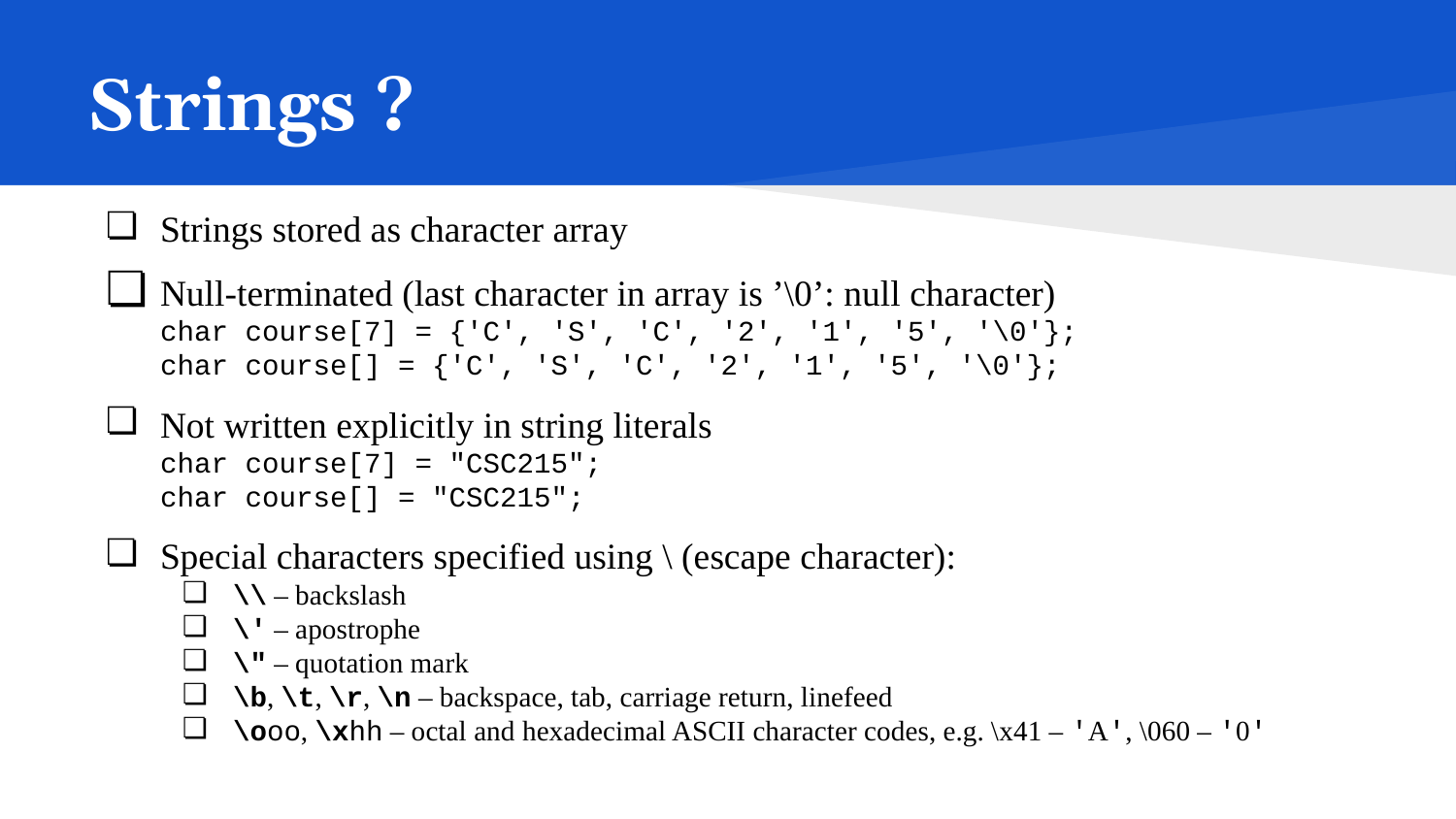

# Strings ?
Strings stored as character array
Null-terminated (last character in array is ’\0’: null character)
char course[7] = {'C', 'S', 'C', '2', '1', '5', '\0'};
char course[] = {'C', 'S', 'C', '2', '1', '5', '\0'};
Not written explicitly in string literals
char course[7] = "CSC215";
char course[] = "CSC215";
Special characters specified using \ (escape character):
\\ – backslash
\' – apostrophe
\" – quotation mark
\b, \t, \r, \n – backspace, tab, carriage return, linefeed
\ooo, \xhh – octal and hexadecimal ASCII character codes, e.g. \x41 – 'A', \060 – '0'